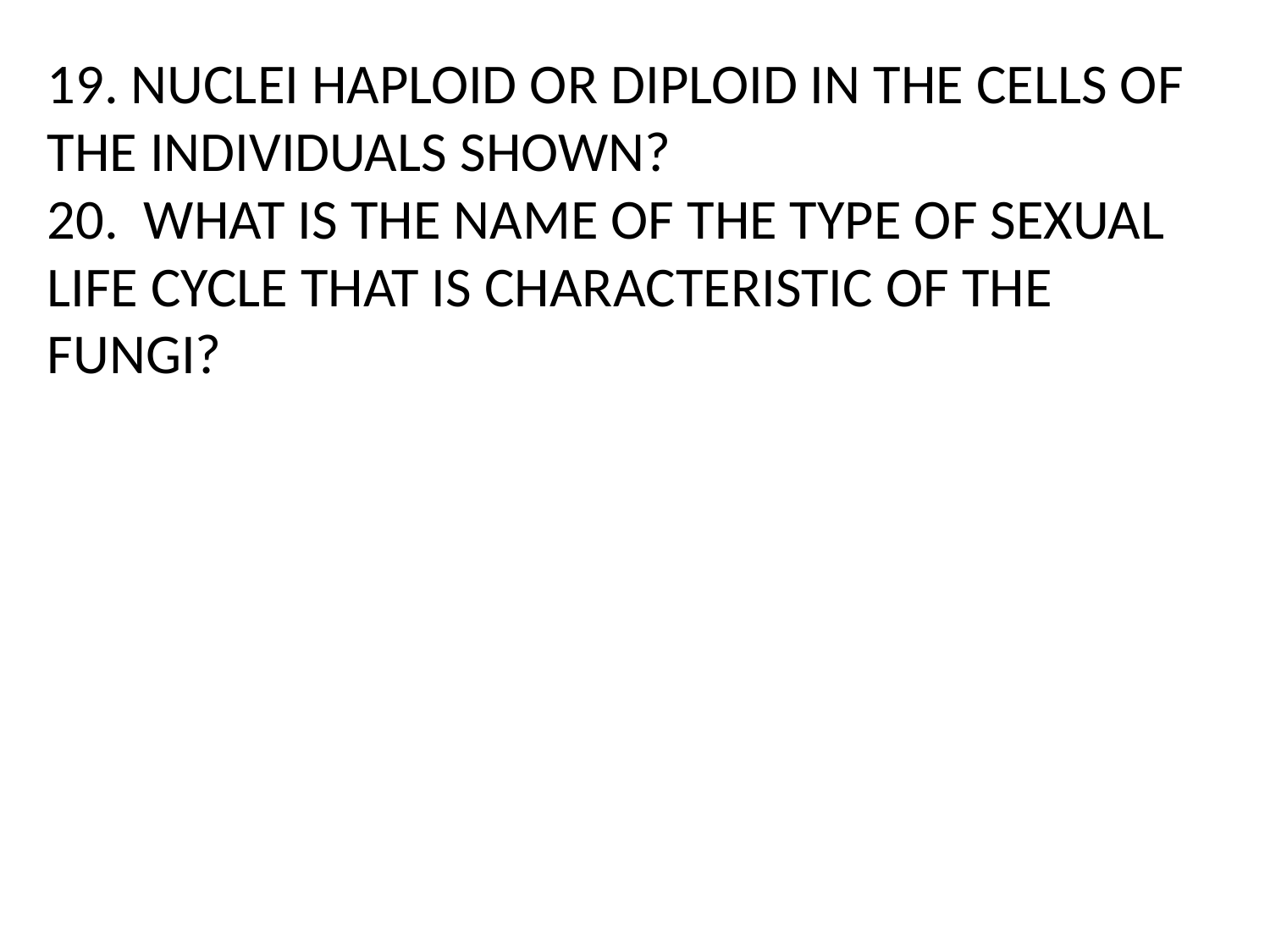

# 19. NUCLEI HAPLOID OR DIPLOID IN THE CELLS OF THE INDIVIDUALS SHOWN? 20.  WHAT IS THE NAME OF THE TYPE OF SEXUAL LIFE CYCLE THAT IS CHARACTERISTIC OF THE FUNGI?